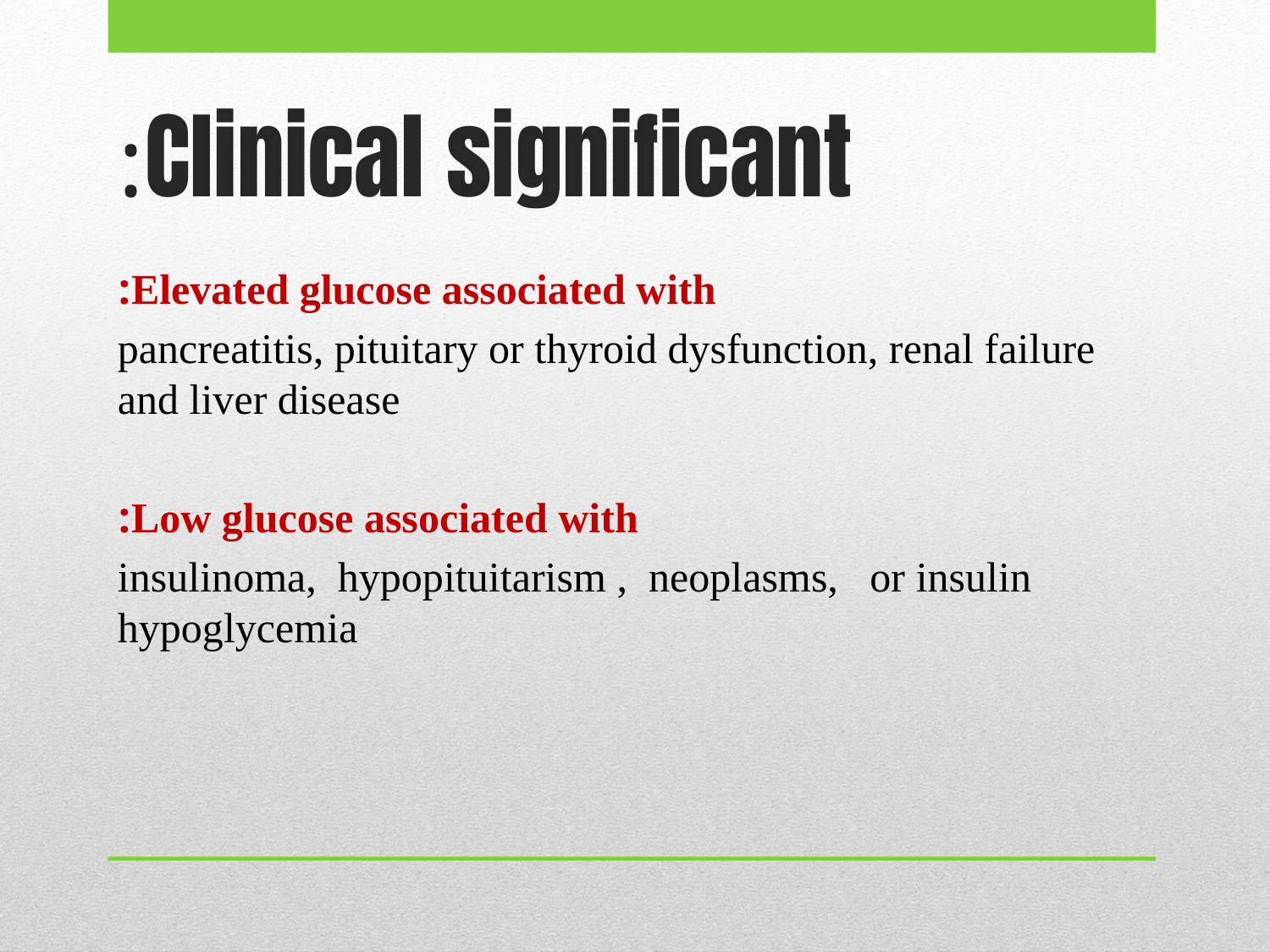

# Clinical significant:
Elevated glucose associated with:
pancreatitis, pituitary or thyroid dysfunction, renal failure and liver disease

Low glucose associated with:
insulinoma,  hypopituitarism ,  neoplasms,   or insulin hypoglycemia